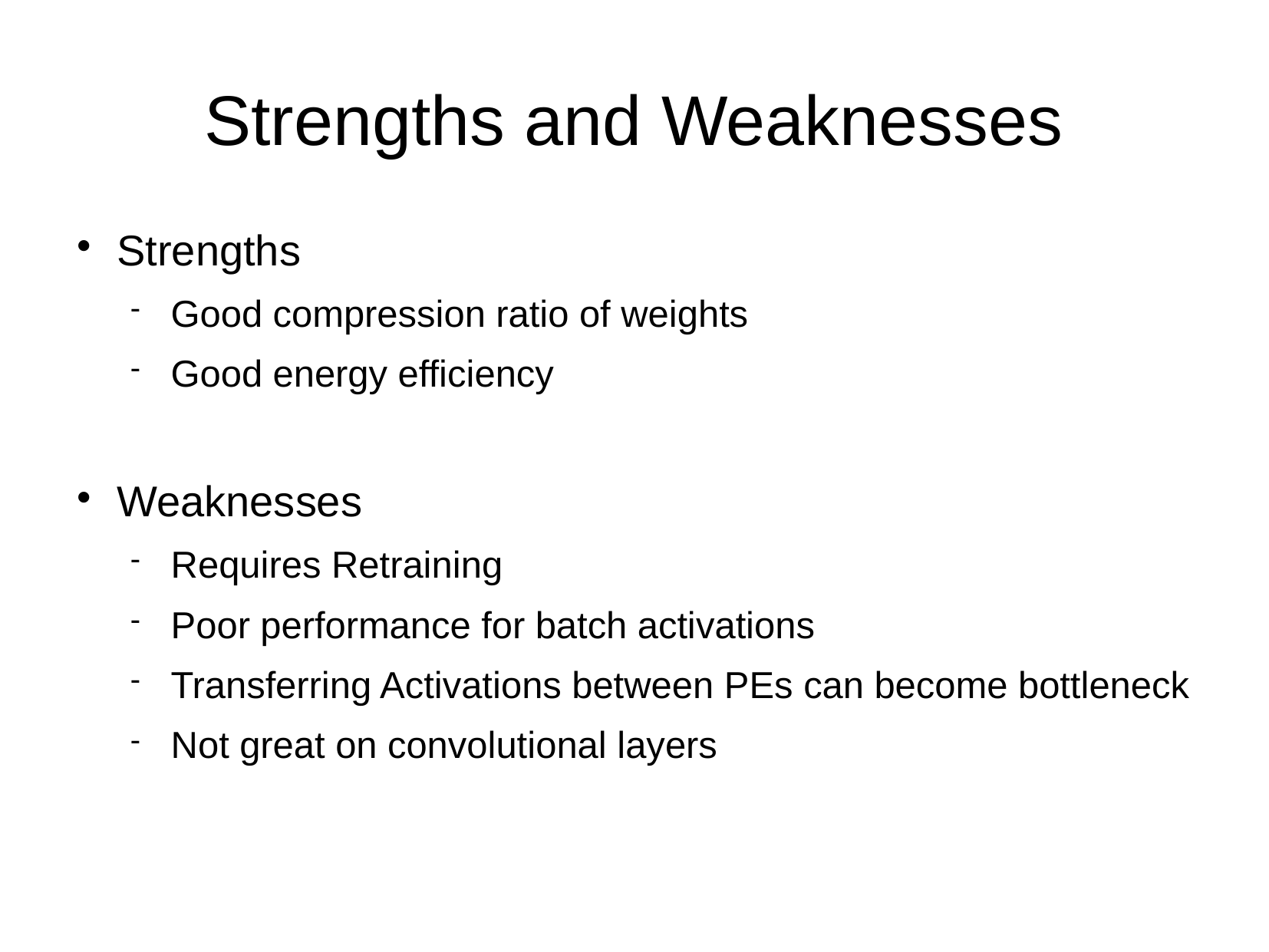

Strengths and Weaknesses
Strengths
Good compression ratio of weights
Good energy efficiency

Weaknesses
Requires Retraining
Poor performance for batch activations
Transferring Activations between PEs can become bottleneck
Not great on convolutional layers